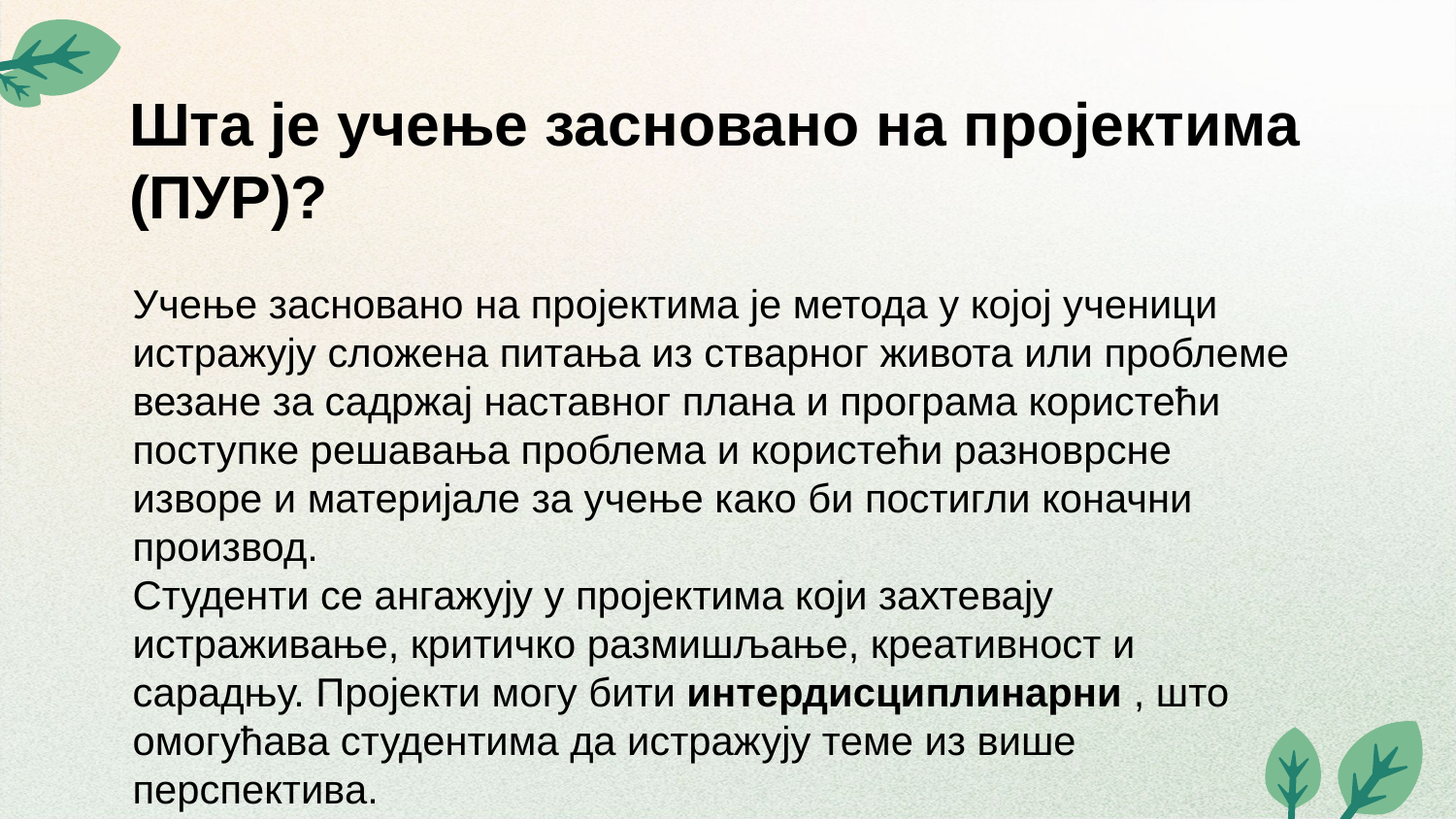

# Шта је учење засновано на пројектима (ПУР)?
Учење засновано на пројектима је метода у којој ученици истражују сложена питања из стварног живота или проблеме везане за садржај наставног плана и програма користећи поступке решавања проблема и користећи разноврсне изворе и материјале за учење како би постигли коначни производ.
Студенти се ангажују у пројектима који захтевају истраживање, критичко размишљање, креативност и сарадњу. Пројекти могу бити интердисциплинарни , што омогућава студентима да истражују теме из више перспектива.